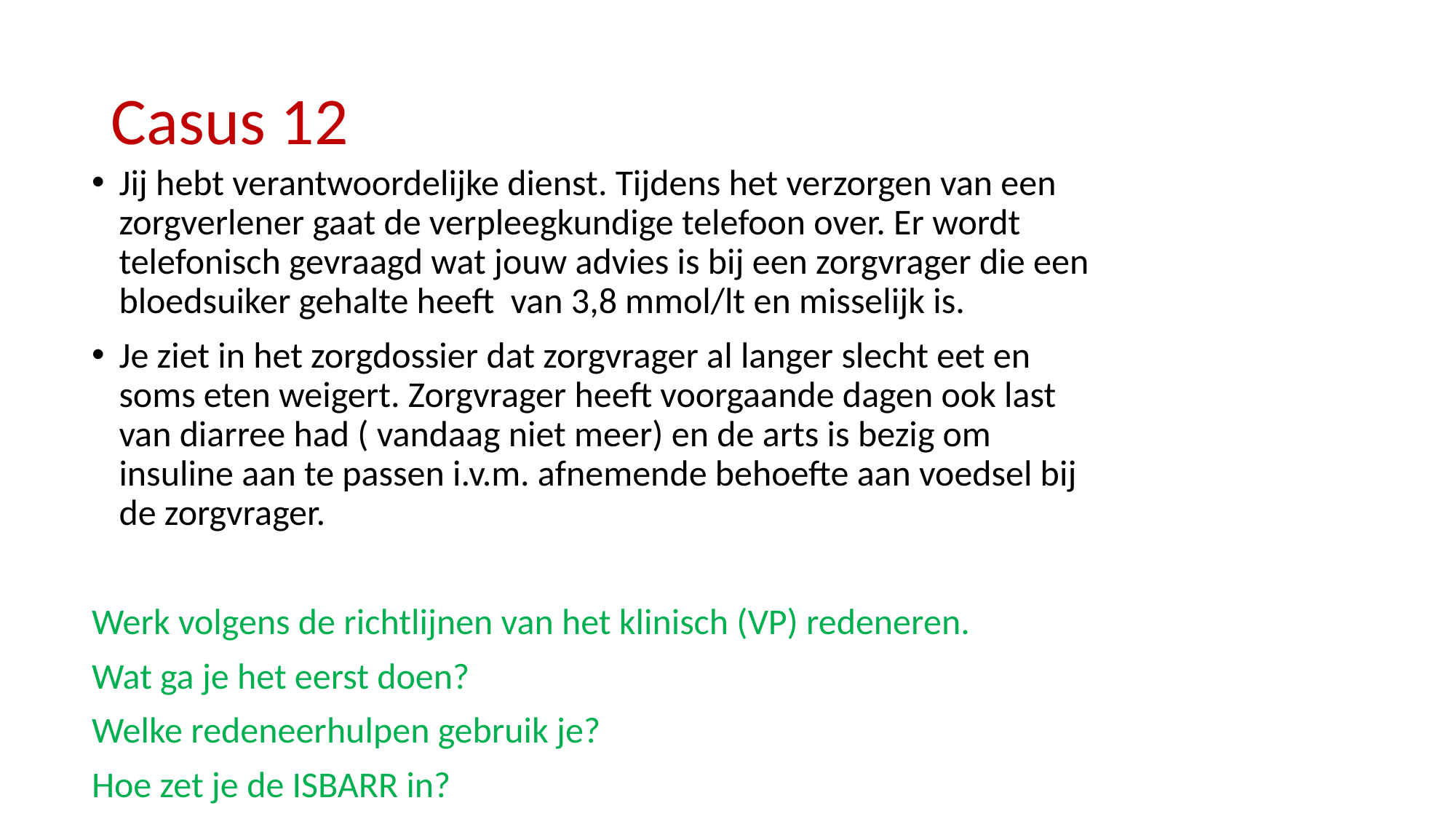

# Casus 12
Jij hebt verantwoordelijke dienst. Tijdens het verzorgen van een zorgverlener gaat de verpleegkundige telefoon over. Er wordt telefonisch gevraagd wat jouw advies is bij een zorgvrager die een bloedsuiker gehalte heeft  van 3,8 mmol/lt en misselijk is.
Je ziet in het zorgdossier dat zorgvrager al langer slecht eet en soms eten weigert. Zorgvrager heeft voorgaande dagen ook last van diarree had ( vandaag niet meer) en de arts is bezig om insuline aan te passen i.v.m. afnemende behoefte aan voedsel bij de zorgvrager.

Werk volgens de richtlijnen van het klinisch (VP) redeneren.
Wat ga je het eerst doen?
Welke redeneerhulpen gebruik je?
Hoe zet je de ISBARR in?